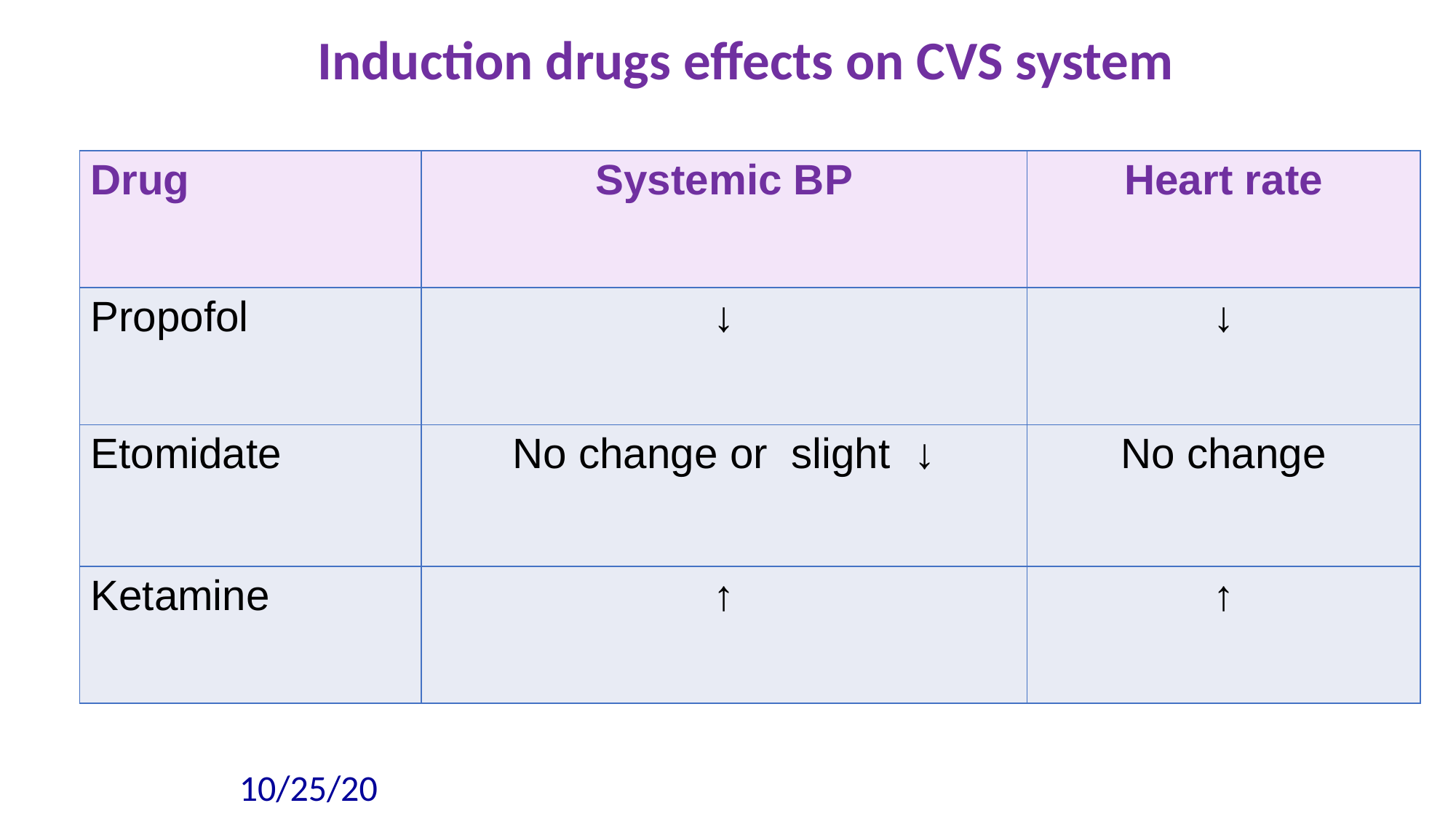

Induction drugs effects on CVS system
| Drug | Systemic BP | Heart rate |
| --- | --- | --- |
| Propofol | ↓ | ↓ |
| Etomidate | No change or slight ↓ | No change |
| Ketamine | ↑ | ↑ |
10/25/20